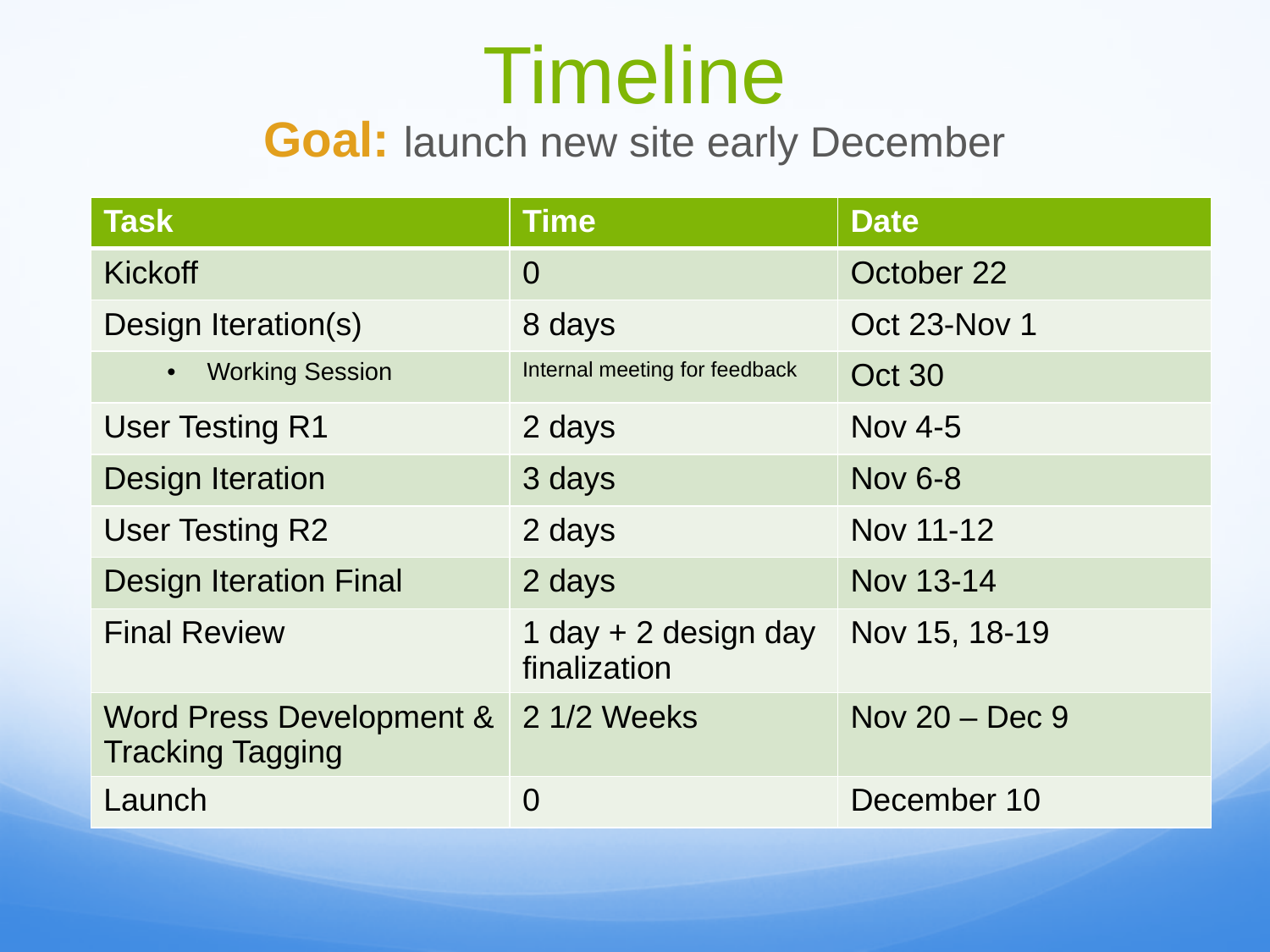

# Timeline
Goal: launch new site early December

| Task | Time | Date |
| --- | --- | --- |
| Kickoff | 0 | October 22 |
| Design Iteration(s) | 8 days | Oct 23-Nov 1 |
| Working Session | Internal meeting for feedback | Oct 30 |
| User Testing R1 | 2 days | Nov 4-5 |
| Design Iteration | 3 days | Nov 6-8 |
| User Testing R2 | 2 days | Nov 11-12 |
| Design Iteration Final | 2 days | Nov 13-14 |
| Final Review | 1 day + 2 design day finalization | Nov 15, 18-19 |
| Word Press Development & Tracking Tagging | 2 1/2 Weeks | Nov 20 – Dec 9 |
| Launch | 0 | December 10 |